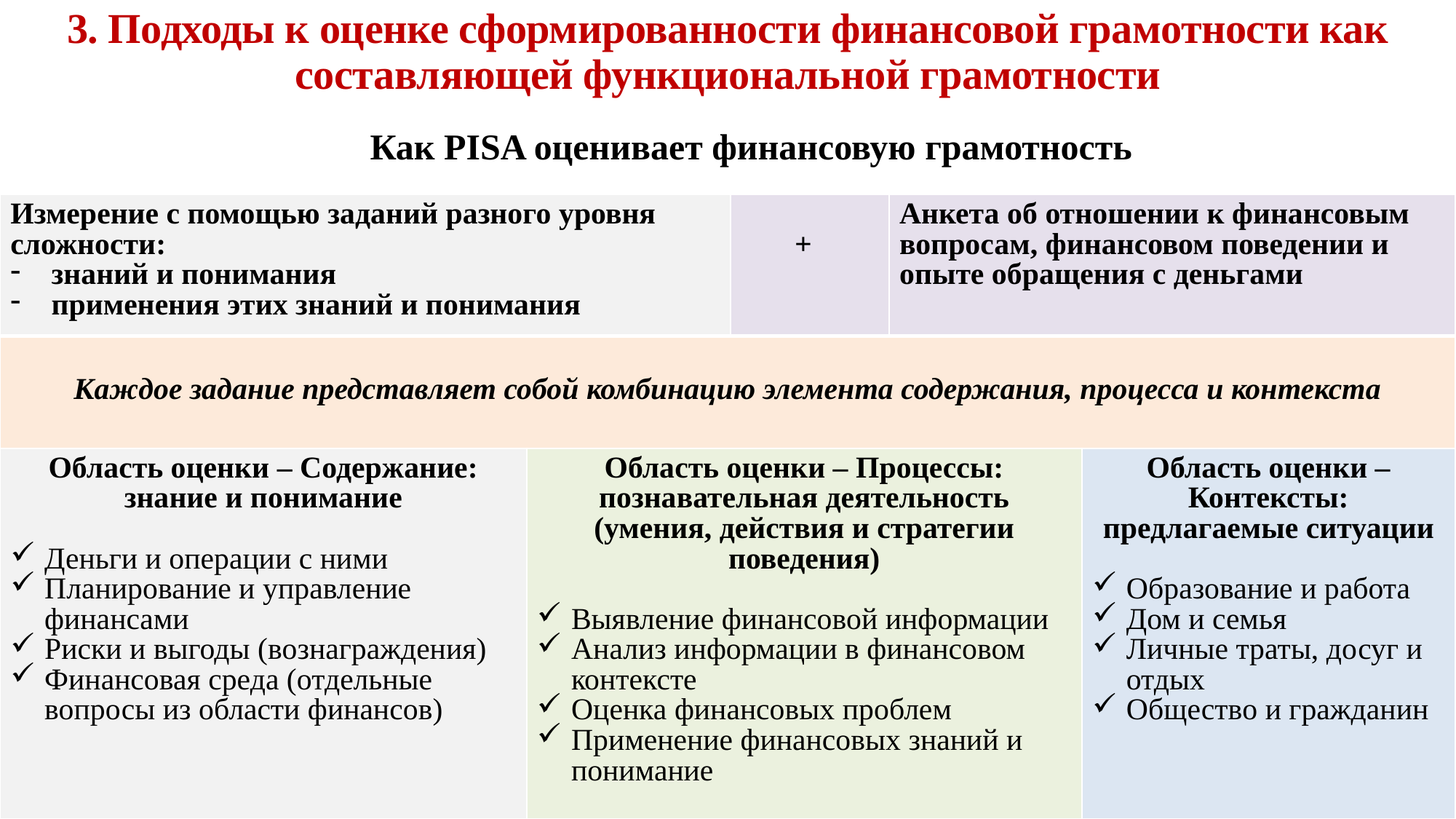

3. Подходы к оценке сформированности финансовой грамотности как составляющей функциональной грамотности
Как PISA оценивает финансовую грамотность
| Измерение с помощью заданий разного уровня сложности: знаний и понимания применения этих знаний и понимания |  | + | Анкета об отношении к финансовым вопросам, финансовом поведении и опыте обращения с деньгами |  |
| --- | --- | --- | --- | --- |
| Каждое задание представляет собой комбинацию элемента содержания, процесса и контекста |  |  |  |  |
| Область оценки – Содержание: знание и понимание Деньги и операции с ними Планирование и управление финансами Риски и выгоды (вознаграждения) Финансовая среда (отдельные вопросы из области финансов) | Область оценки – Процессы: познавательная деятельность (умения, действия и стратегии поведения) Выявление финансовой информации Анализ информации в финансовом контексте Оценка финансовых проблем Применение финансовых знаний и понимание |  | предлагаемые ситуации Образование и работа Дом и семья Личные траты, досуг и отдых Общество и гражданин | Область оценки – Контексты: предлагаемые ситуации Образование и работа Дом и семья Личные траты, досуг и отдых Общество и гражданин |